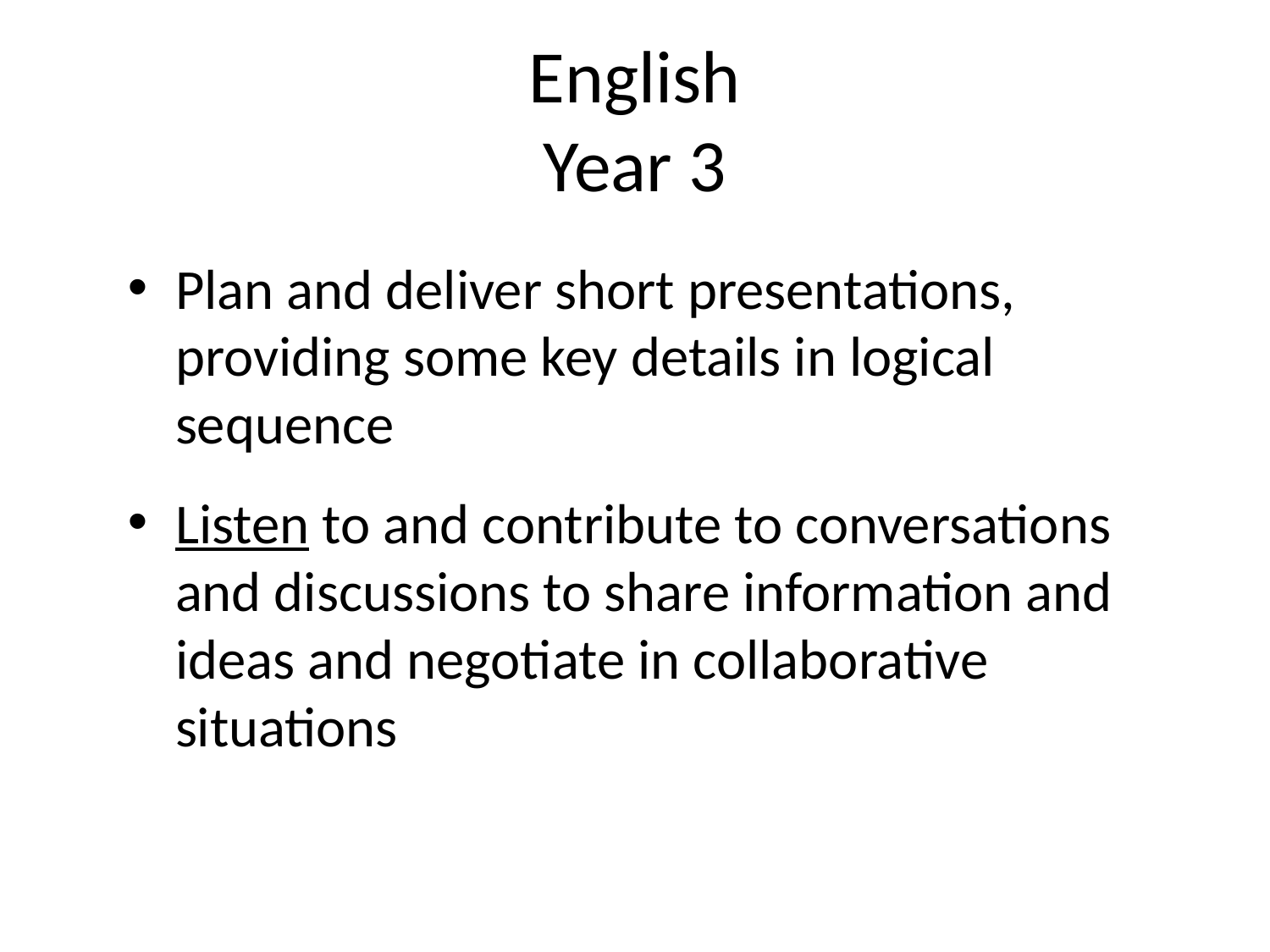

# English Year 3
Plan and deliver short presentations, providing some key details in logical sequence
Listen to and contribute to conversations and discussions to share information and ideas and negotiate in collaborative situations